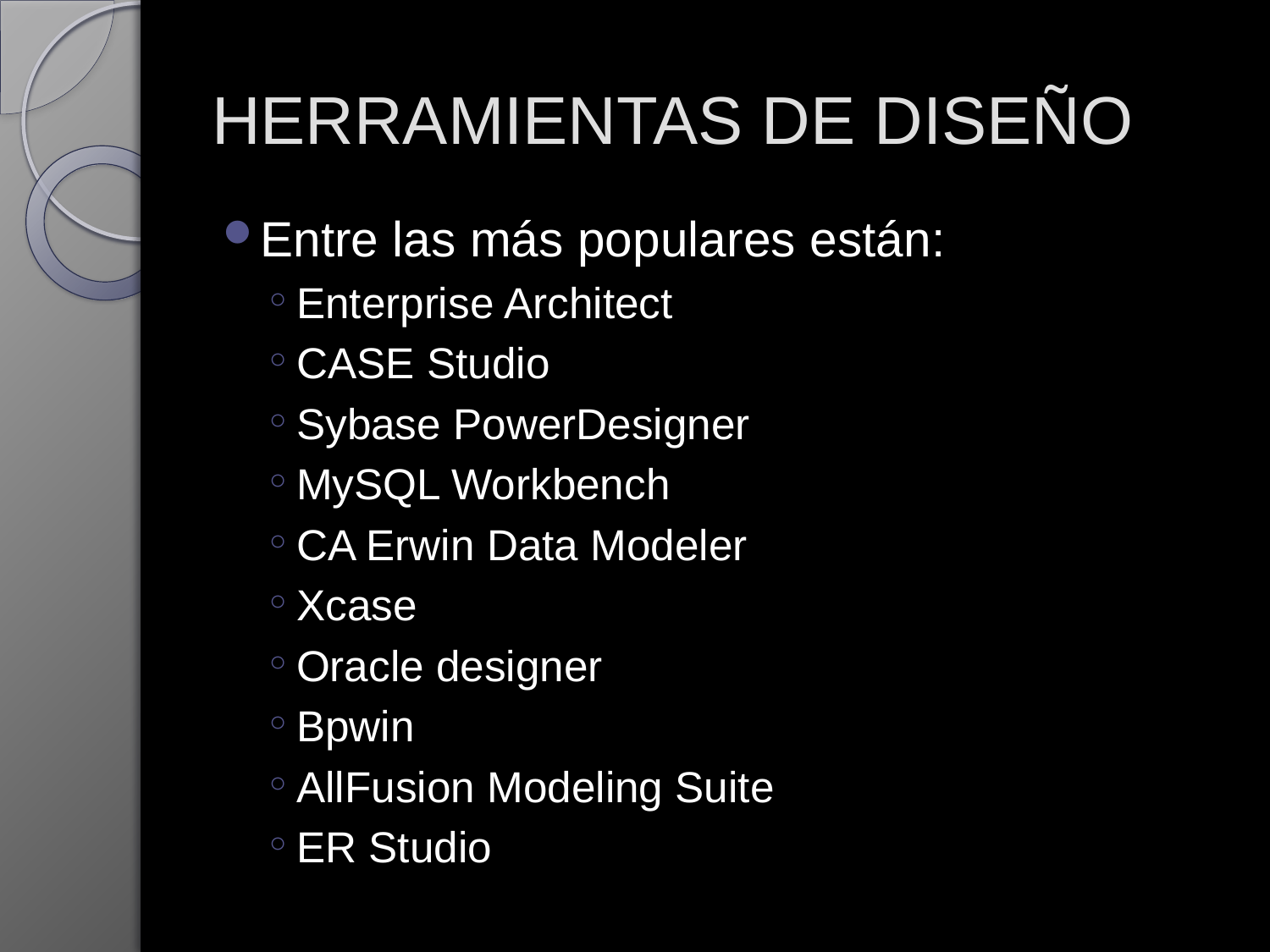

# HERRAMIENTAS DE DISEÑO
Entre las más populares están:
Enterprise Architect
CASE Studio
Sybase PowerDesigner
MySQL Workbench
CA Erwin Data Modeler
Xcase
Oracle designer
Bpwin
AllFusion Modeling Suite
ER Studio